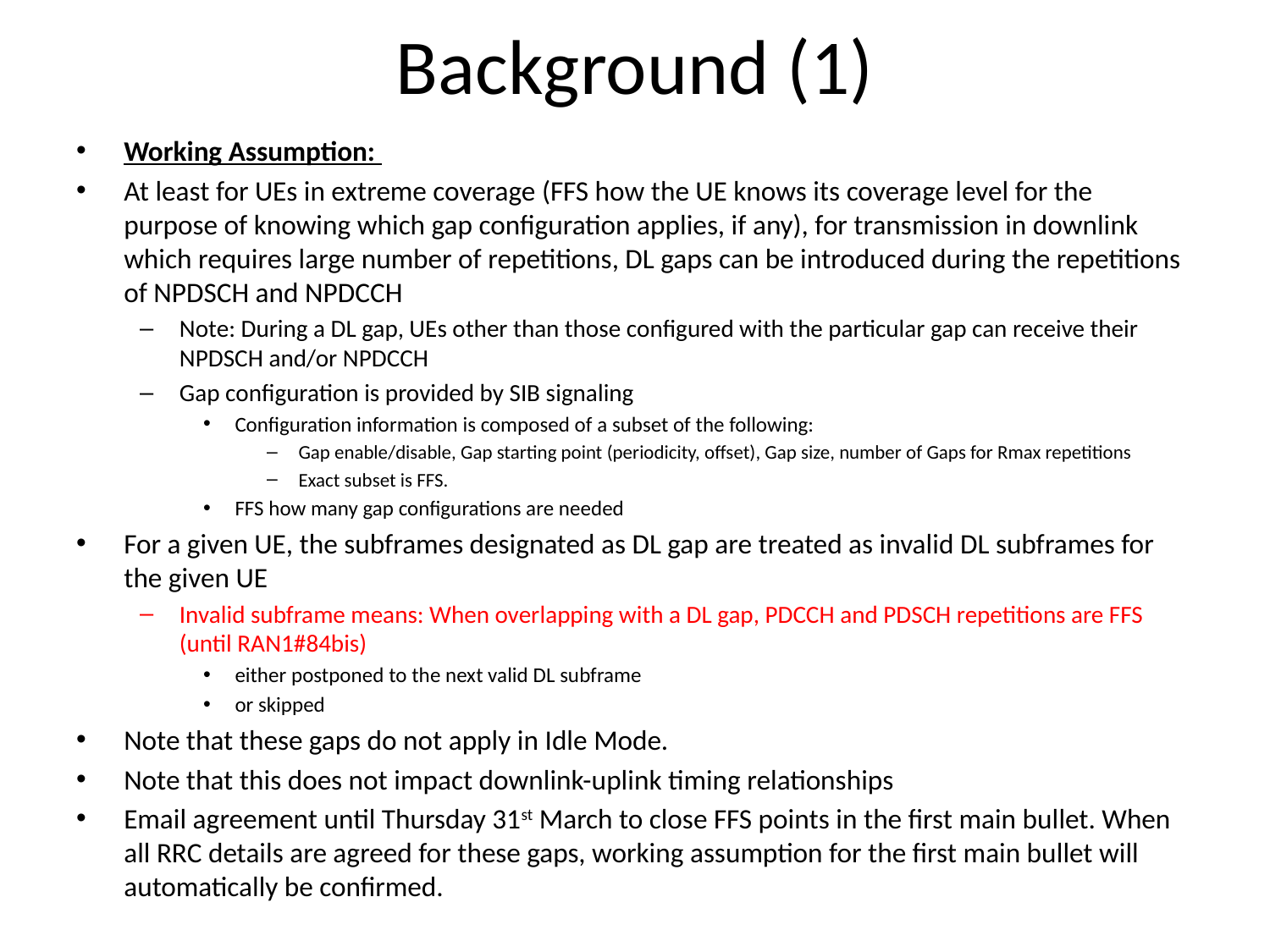

# Background (1)
Working Assumption:
At least for UEs in extreme coverage (FFS how the UE knows its coverage level for the purpose of knowing which gap configuration applies, if any), for transmission in downlink which requires large number of repetitions, DL gaps can be introduced during the repetitions of NPDSCH and NPDCCH
Note: During a DL gap, UEs other than those configured with the particular gap can receive their NPDSCH and/or NPDCCH
Gap configuration is provided by SIB signaling
Configuration information is composed of a subset of the following:
Gap enable/disable, Gap starting point (periodicity, offset), Gap size, number of Gaps for Rmax repetitions
Exact subset is FFS.
FFS how many gap configurations are needed
For a given UE, the subframes designated as DL gap are treated as invalid DL subframes for the given UE
Invalid subframe means: When overlapping with a DL gap, PDCCH and PDSCH repetitions are FFS (until RAN1#84bis)
either postponed to the next valid DL subframe
or skipped
Note that these gaps do not apply in Idle Mode.
Note that this does not impact downlink-uplink timing relationships
Email agreement until Thursday 31st March to close FFS points in the first main bullet. When all RRC details are agreed for these gaps, working assumption for the first main bullet will automatically be confirmed.